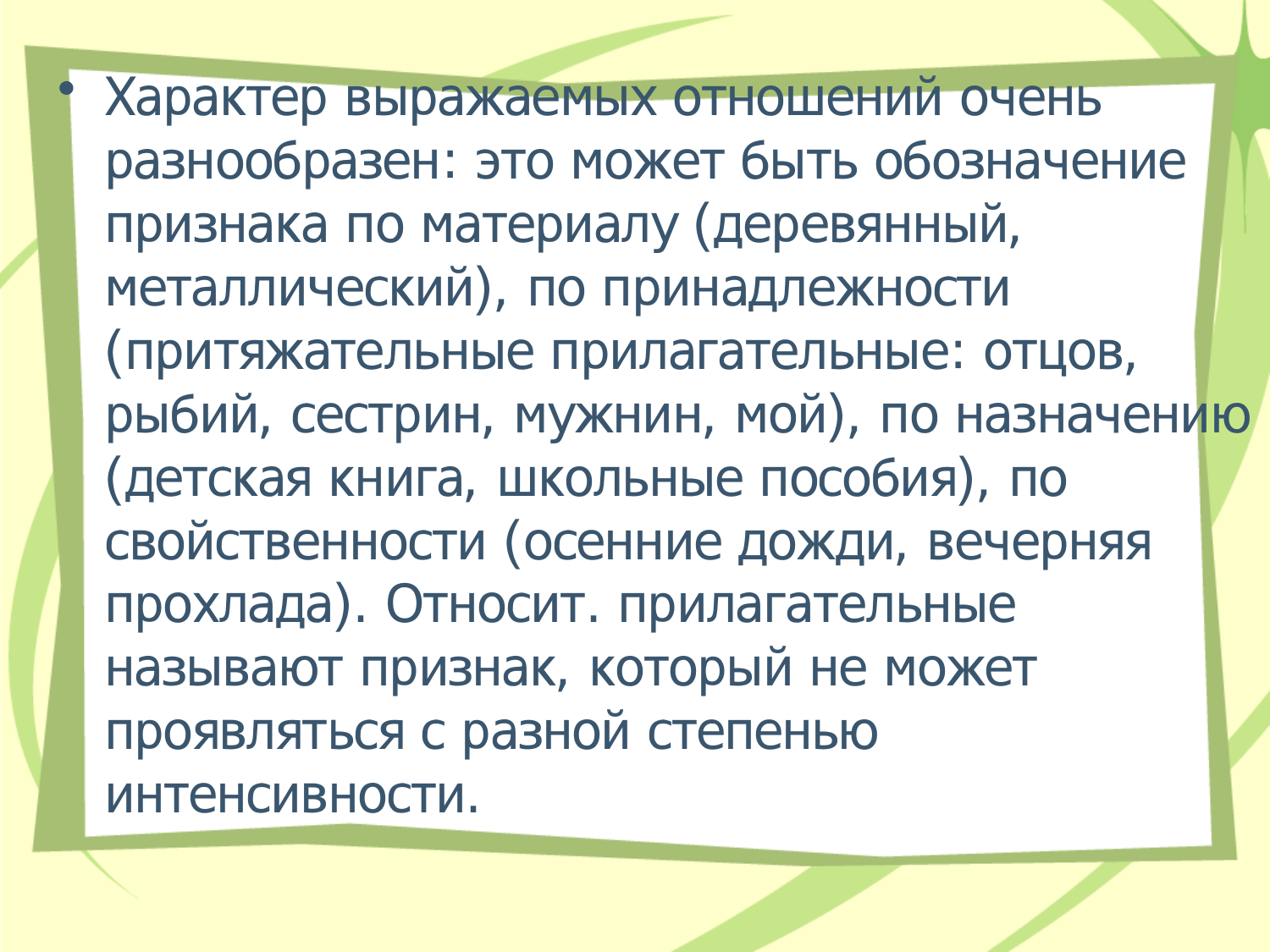

Характер выражаемых отношений очень разнообразен: это может быть обозначение признака по материалу (деревянный, металлический), по принадлежности (притяжательные прилагательные: отцов, рыбий, сестрин, мужнин, мой), по назначению (детская книга, школьные пособия), по свойственности (осенние дожди, вечерняя прохлада). Относит. прилагательные называют признак, который не может проявляться с разной степенью интенсивности.